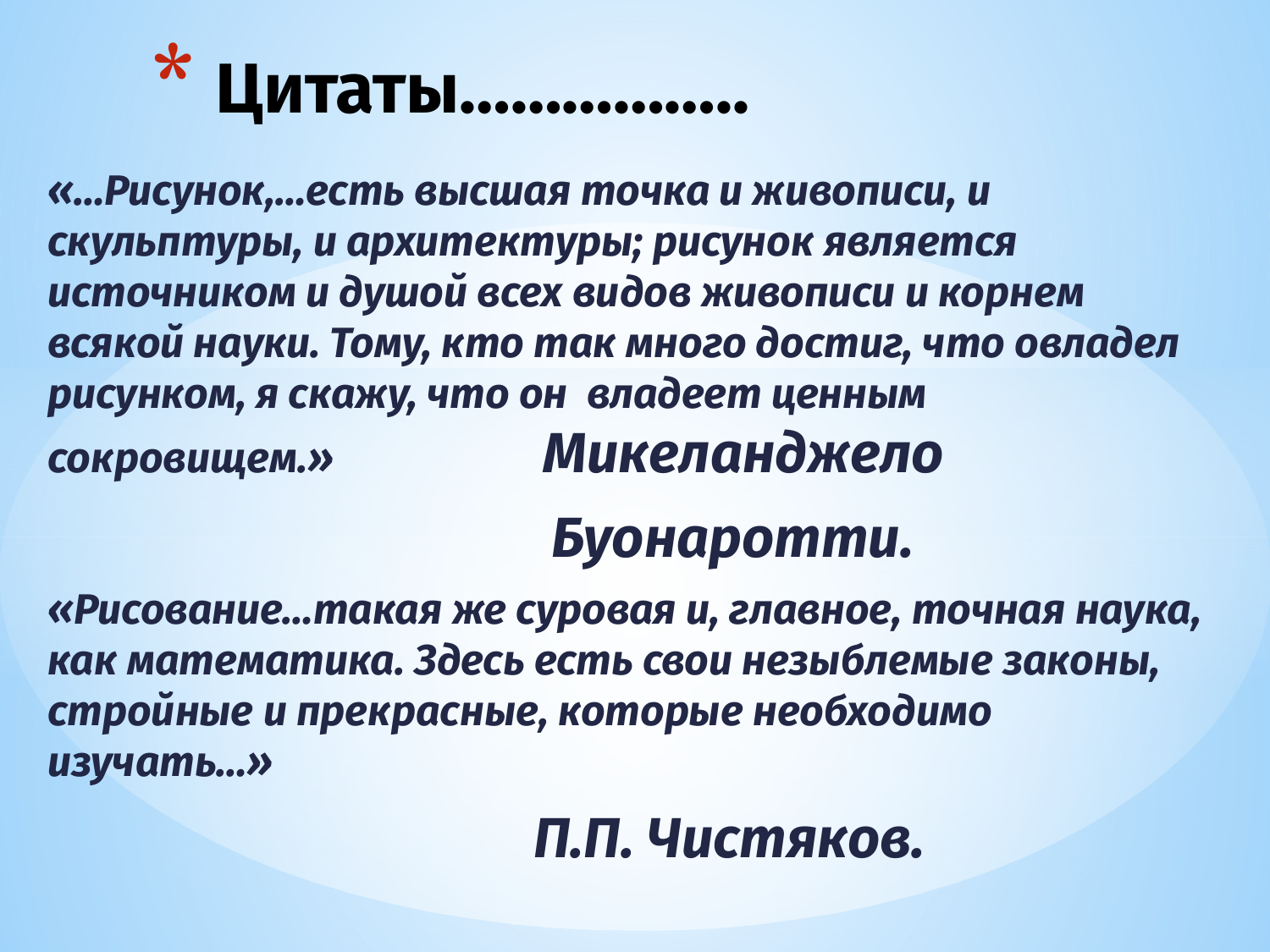

# Цитаты……………..
«…Рисунок,…есть высшая точка и живописи, и скульптуры, и архитектуры; рисунок является источником и душой всех видов живописи и корнем всякой науки. Тому, кто так много достиг, что овладел рисунком, я скажу, что он  владеет ценным сокровищем.»                      Микеланджело
                                       Буонаротти.
«Рисование…такая же суровая и, главное, точная наука, как математика. Здесь есть свои незыблемые законы, стройные и прекрасные, которые необходимо изучать…»
                                                   П.П. Чистяков.